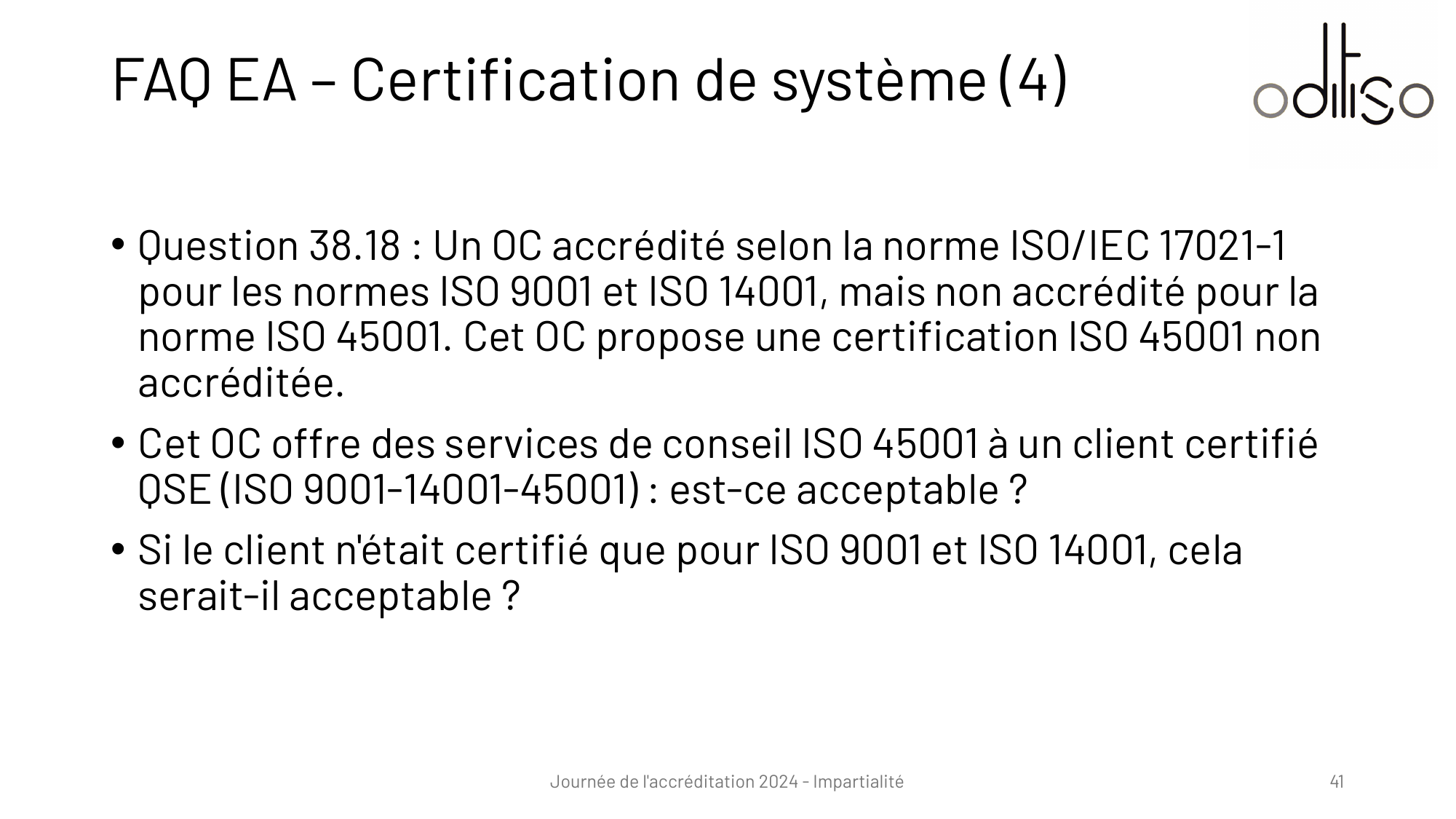

# FAQ EA – Certification de système (4)
Question 38.18 : Un OC accrédité selon la norme ISO/IEC 17021-1 pour les normes ISO 9001 et ISO 14001, mais non accrédité pour la norme ISO 45001. Cet OC propose une certification ISO 45001 non accréditée.
Cet OC offre des services de conseil ISO 45001 à un client certifié QSE (ISO 9001-14001-45001) : est-ce acceptable ?
Si le client n'était certifié que pour ISO 9001 et ISO 14001, cela serait-il acceptable ?

Journée de l'accréditation 2024 - Impartialité
41